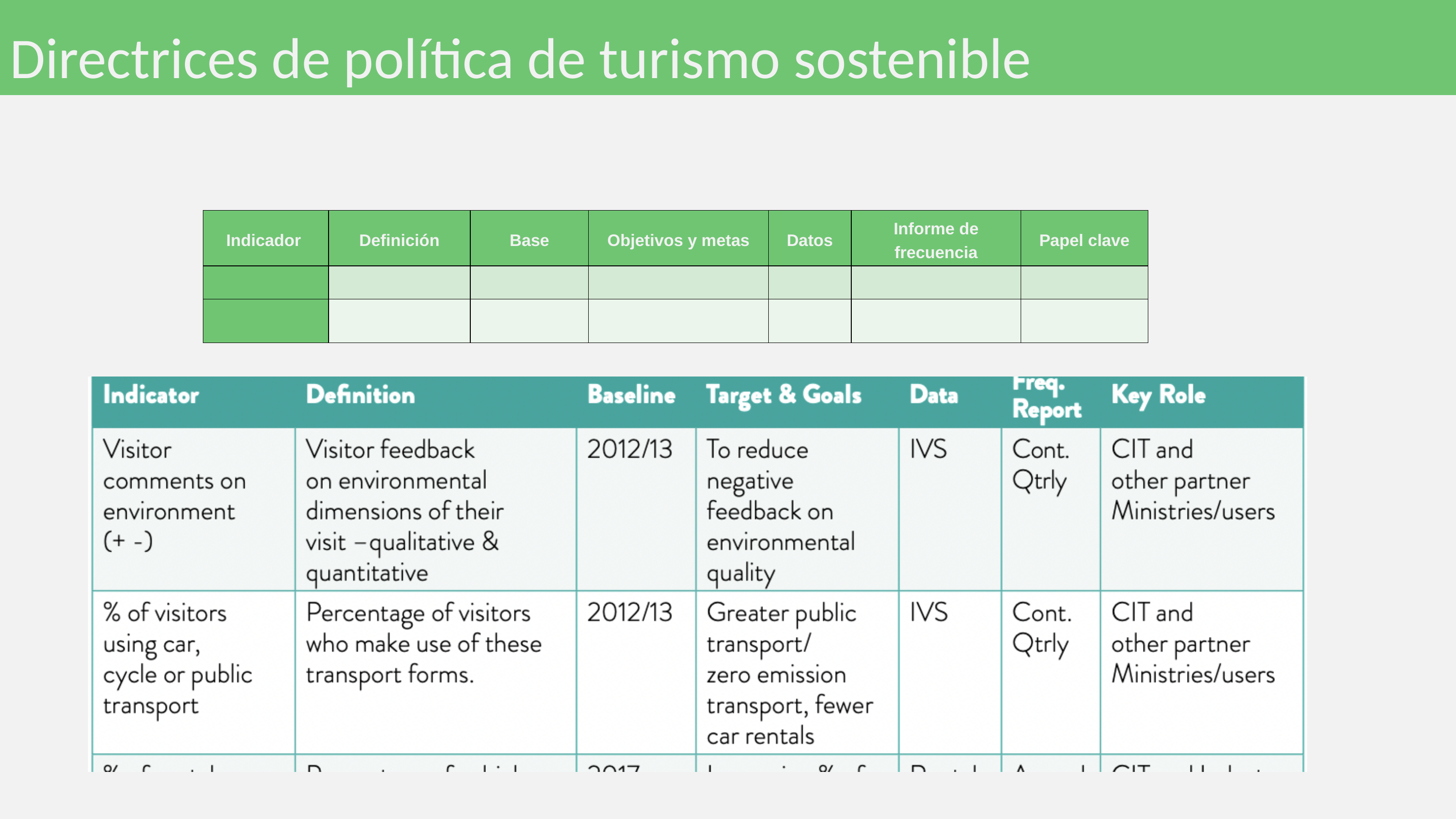

Directrices de política de turismo sostenible
| Indicador | Definición | Base | Objetivos y metas | Datos | Informe de frecuencia | Papel clave |
| --- | --- | --- | --- | --- | --- | --- |
|  |  |  |  |  |  |  |
|  |  |  |  |  |  |  |